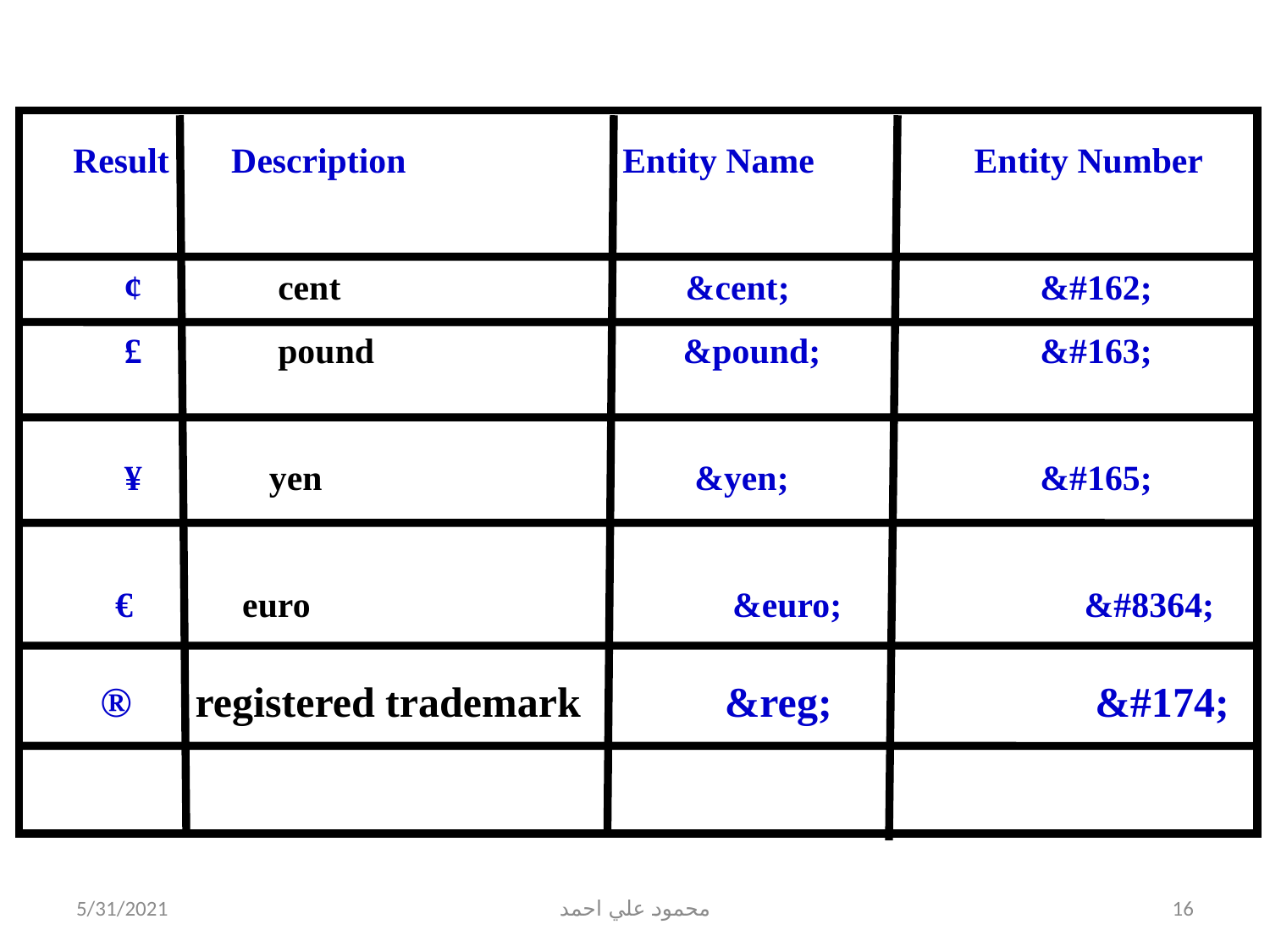

Result       Description 	                   Entity Name                  Entity Number

¢	   cent	    		      &cent; 		   &#162;
£	   pound		                    &pound; 		   &#163;

¥	  yen		 	       &yen; 	   	   &#165;

      € 	      euro 	    	   	    &euro; 	               &#8364;

     ®      registered trademark 	    &reg; 		   &#174;

5/31/2021
محمود علي احمد
16